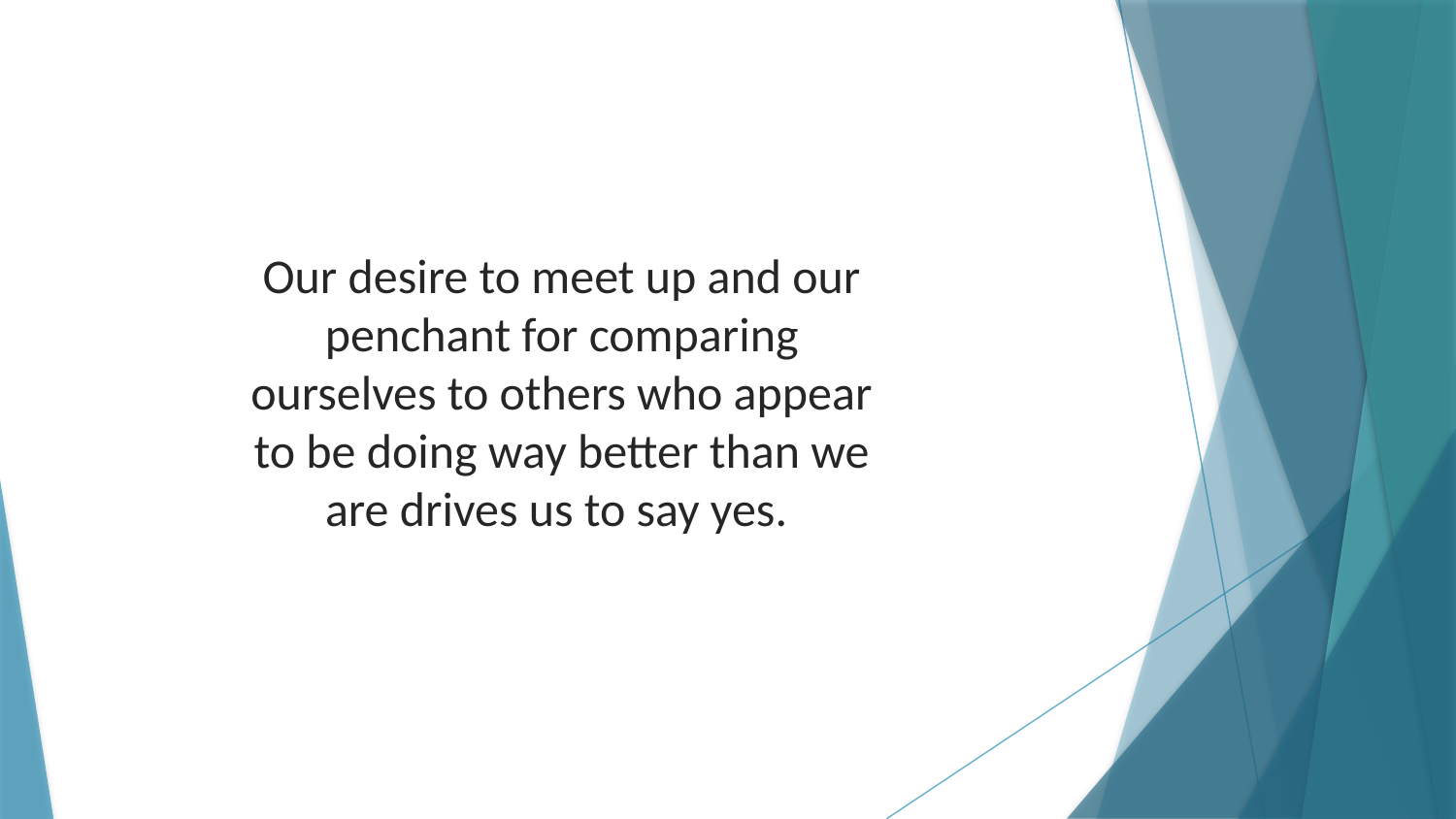

Our desire to meet up and our penchant for comparing ourselves to others who appear to be doing way better than we are drives us to say yes.